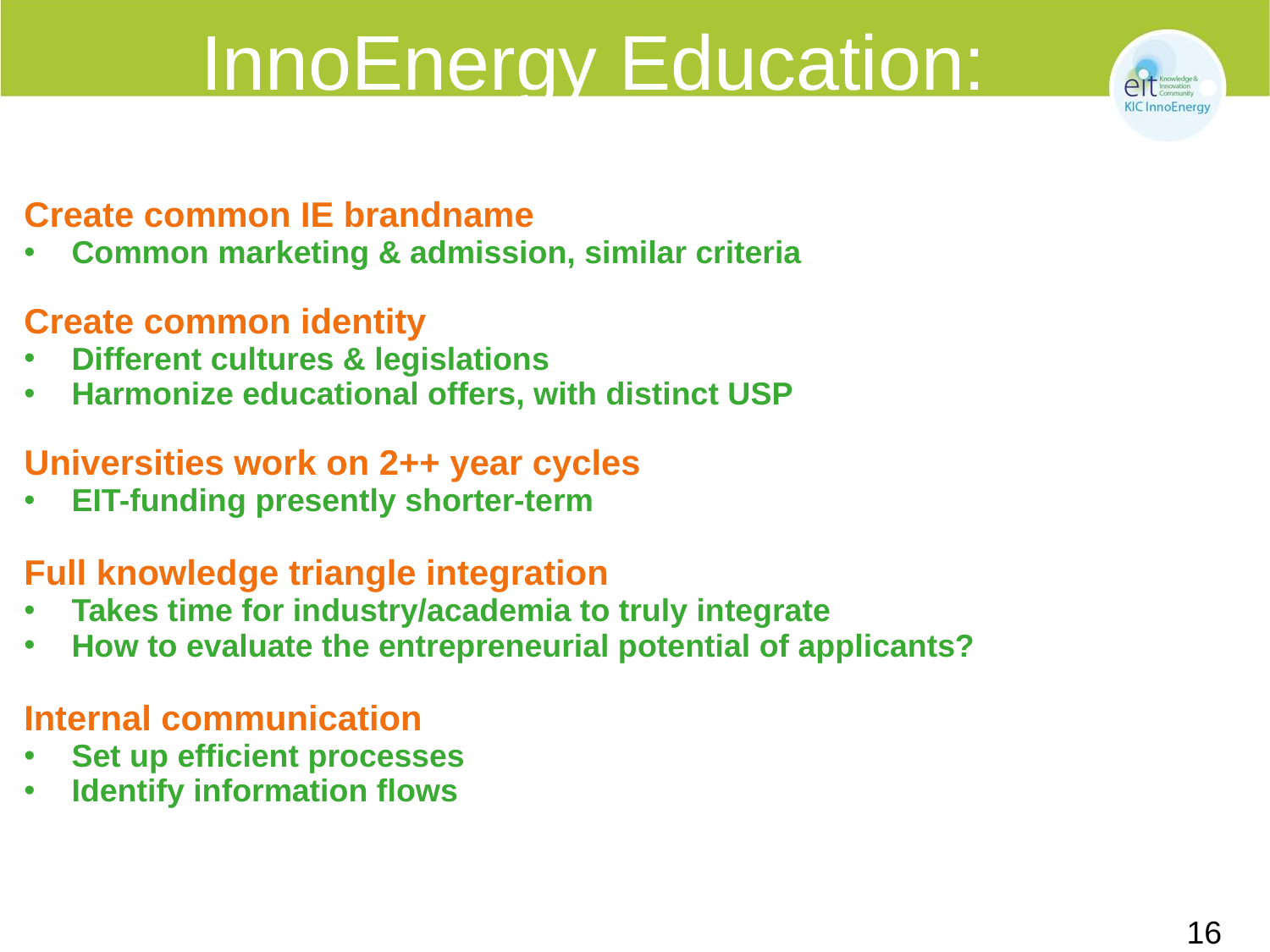

# InnoEnergy Education: A Few Short-Term Challenges
Create common IE brandname
Common marketing & admission, similar criteria

Create common identity
Different cultures & legislations
Harmonize educational offers, with distinct USP

Universities work on 2++ year cycles
EIT-funding presently shorter-term

Full knowledge triangle integration
Takes time for industry/academia to truly integrate
How to evaluate the entrepreneurial potential of applicants?

Internal communication
Set up efficient processes
Identify information flows

16
Event, DD.MM.2012